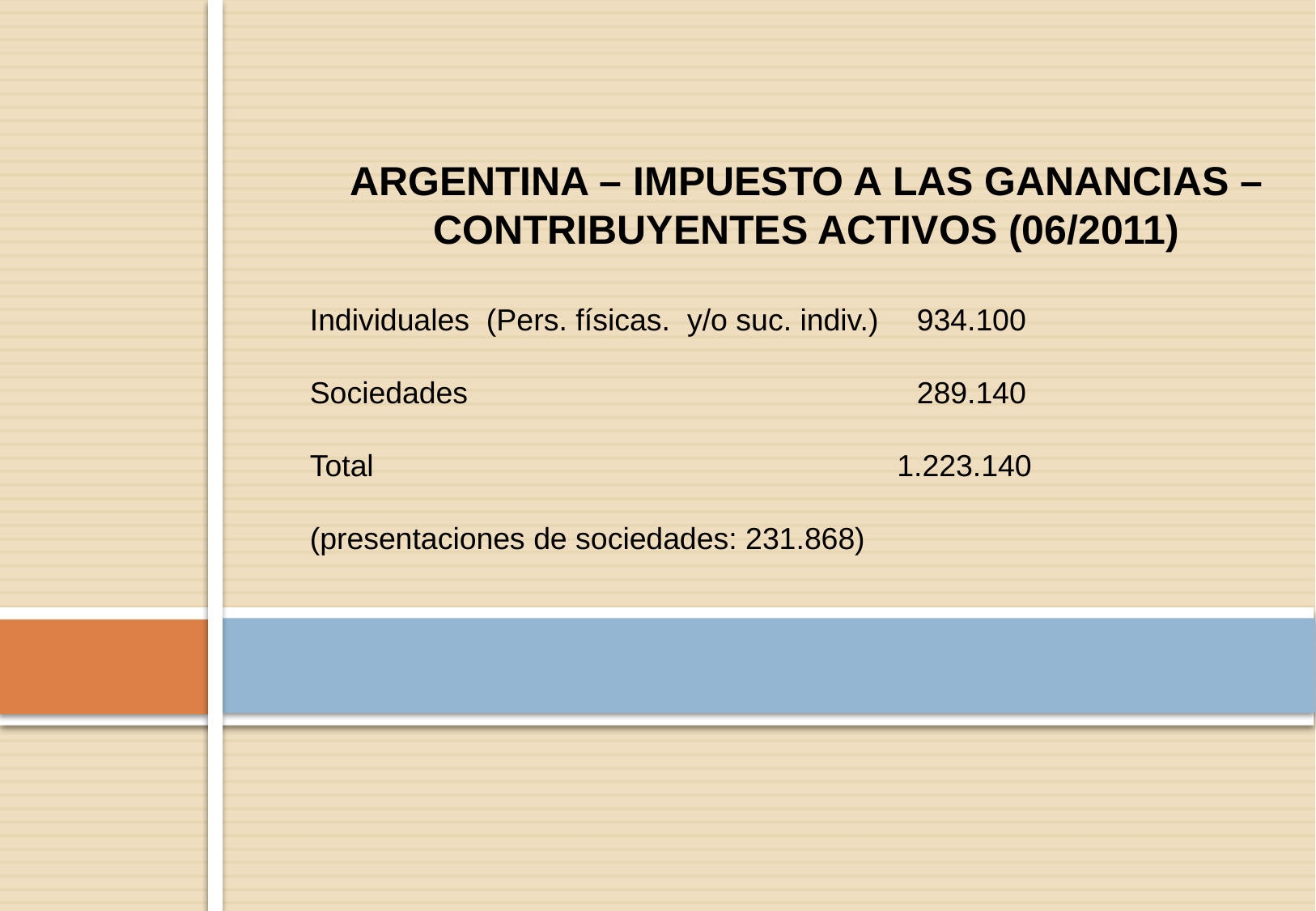

ARGENTINA – IMPUESTO A LAS GANANCIAS – CONTRIBUYENTES ACTIVOS (06/2011)

Individuales  (Pers. físicas.  y/o suc. indiv.)  	934.100

Sociedades				289.140

Total				            1.223.140

(presentaciones de sociedades: 231.868)
#